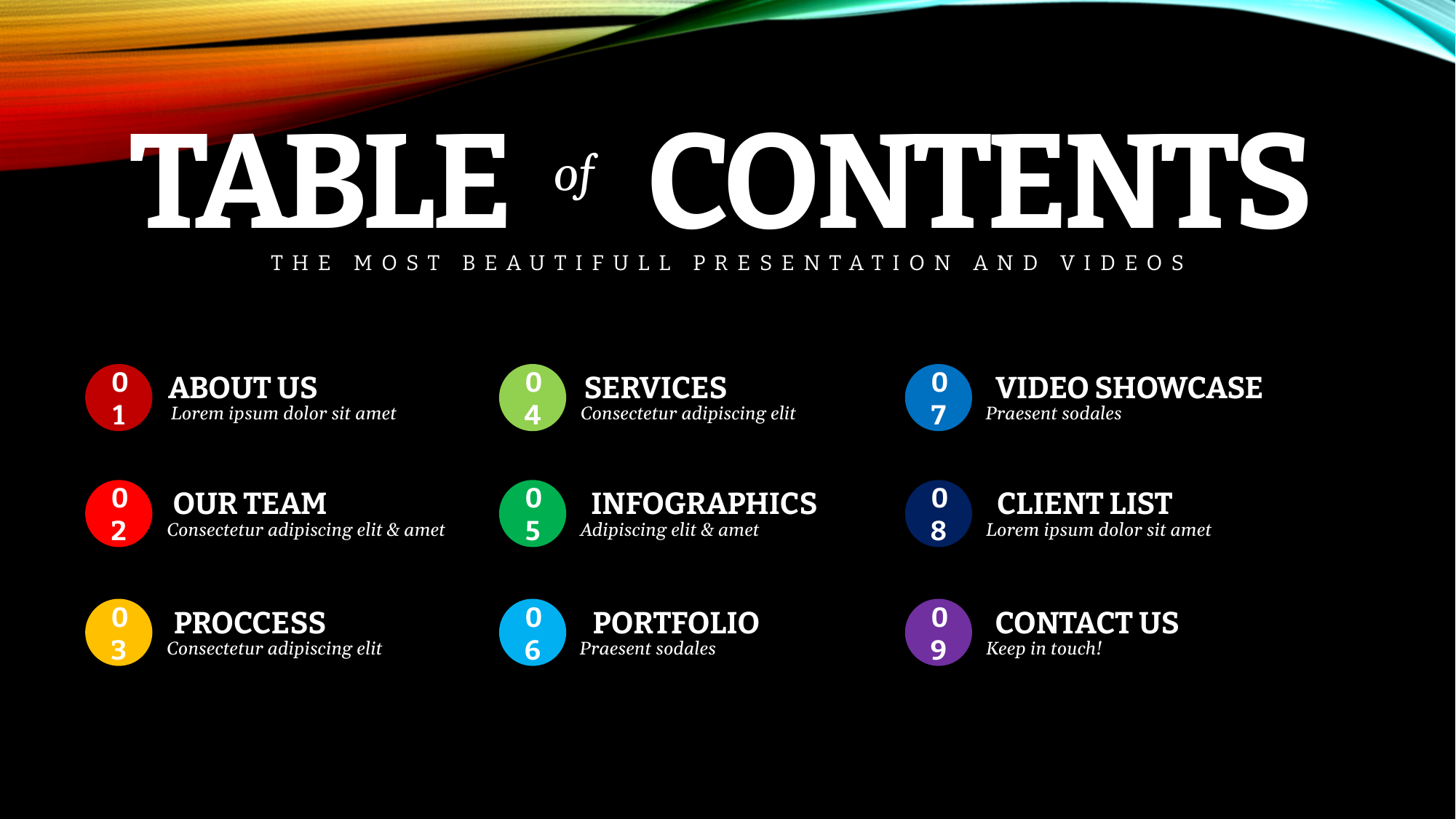

TABLE
CONTENTS
of
THE MOST BEAUTIFULL PRESENTATION AND VIDEOS
ABOUT US
SERVICES
VIDEO SHOWCASE
01

04
07
Lorem ipsum dolor sit amet
Consectetur adipiscing elit
Praesent sodales
OUR TEAM
INFOGRAPHICS
CLIENT LIST
02
05
08
Consectetur adipiscing elit & amet
Adipiscing elit & amet
Lorem ipsum dolor sit amet
PROCCESS
PORTFOLIO
CONTACT US
03
06
09
Consectetur adipiscing elit
Praesent sodales
Keep in touch!